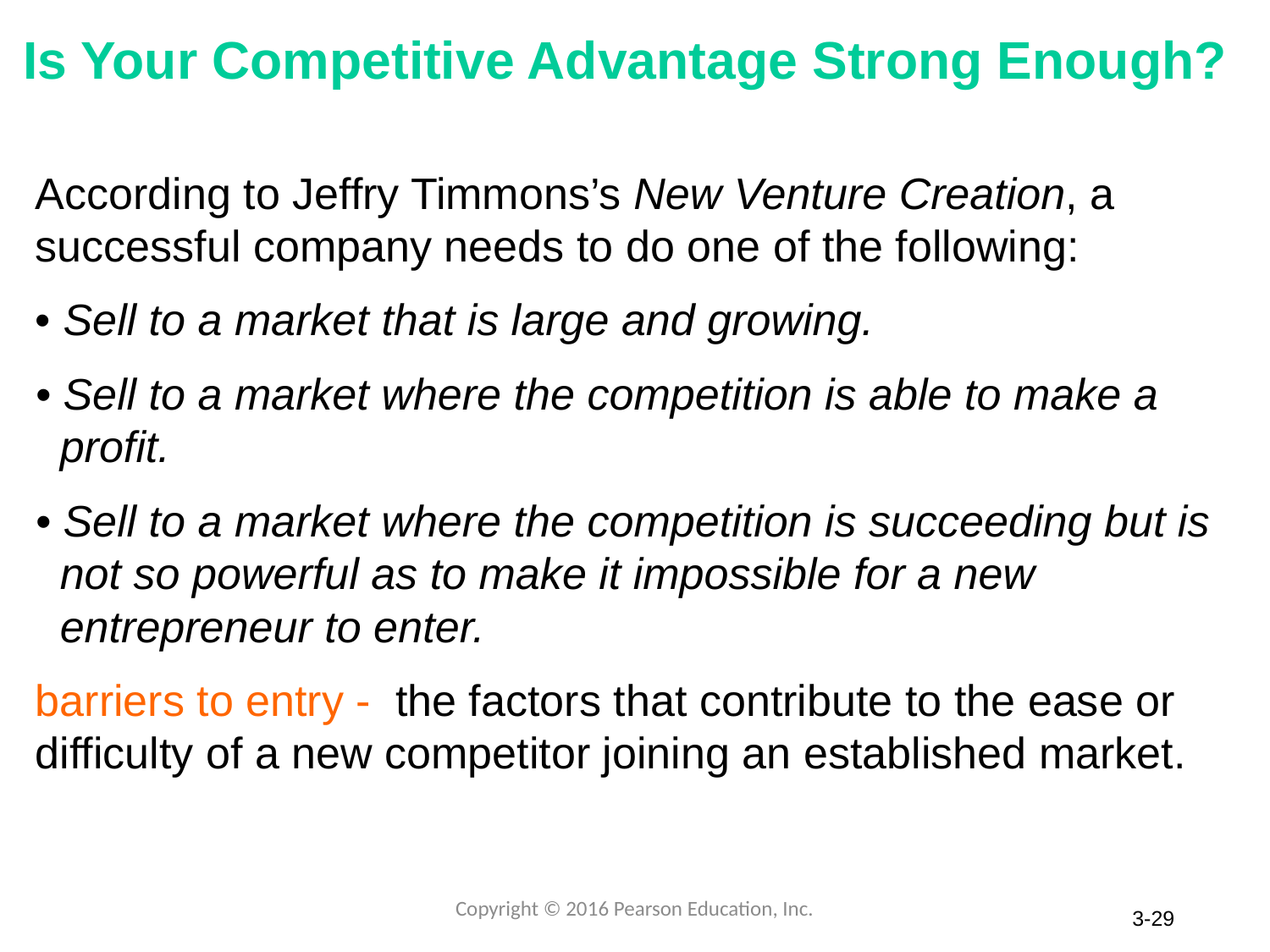

# Is Your Competitive Advantage Strong Enough?
According to Jeffry Timmons’s New Venture Creation, a successful company needs to do one of the following:

• Sell to a market that is large and growing.

• Sell to a market where the competition is able to make a
  profit.

• Sell to a market where the competition is succeeding but is
  not so powerful as to make it impossible for a new
  entrepreneur to enter.

barriers to entry -  the factors that contribute to the ease or difficulty of a new competitor joining an established market.
Copyright © 2016 Pearson Education, Inc.